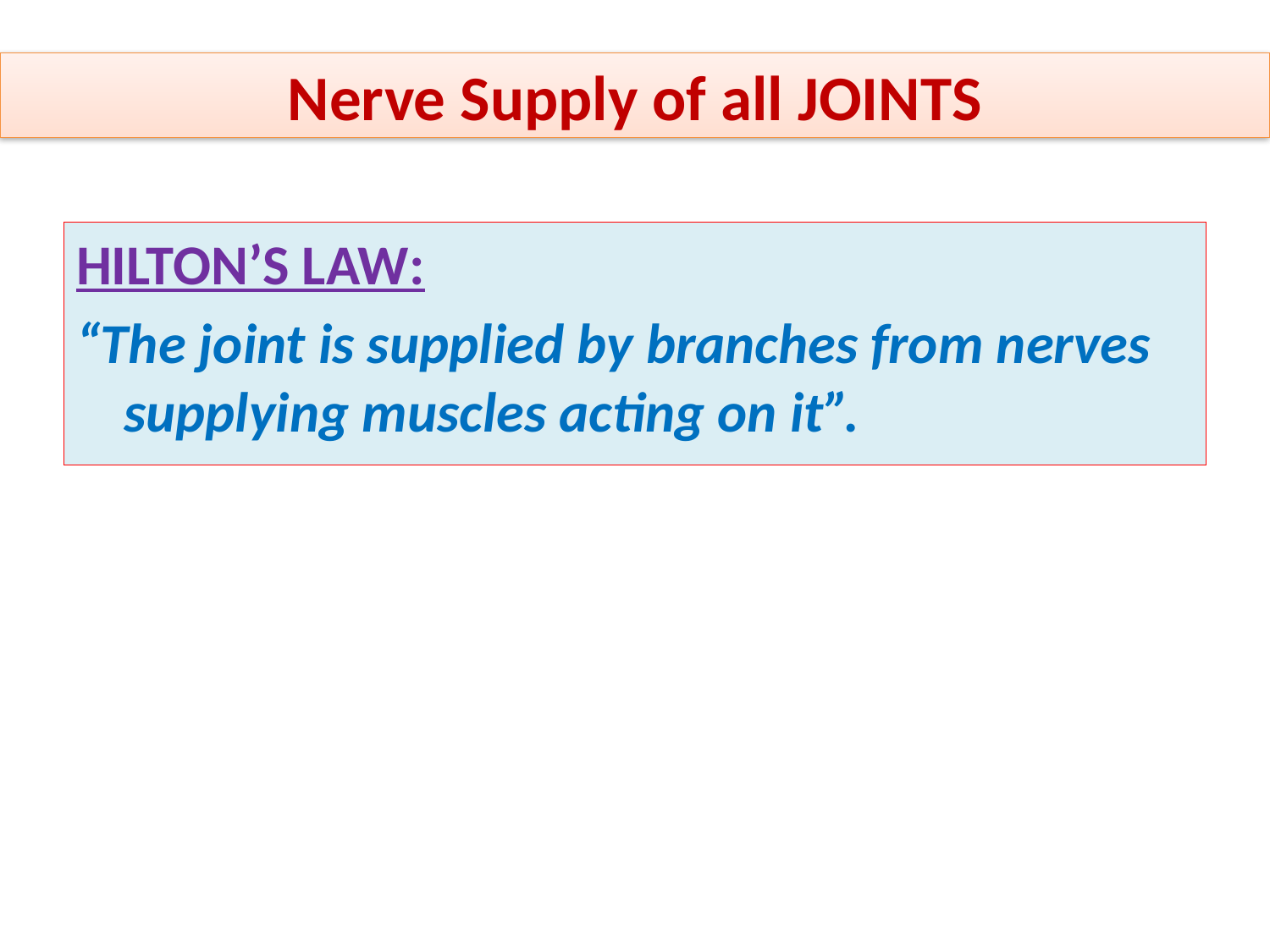

# Nerve Supply of all JOINTS
HILTON’S LAW:
“The joint is supplied by branches from nerves supplying muscles acting on it”.